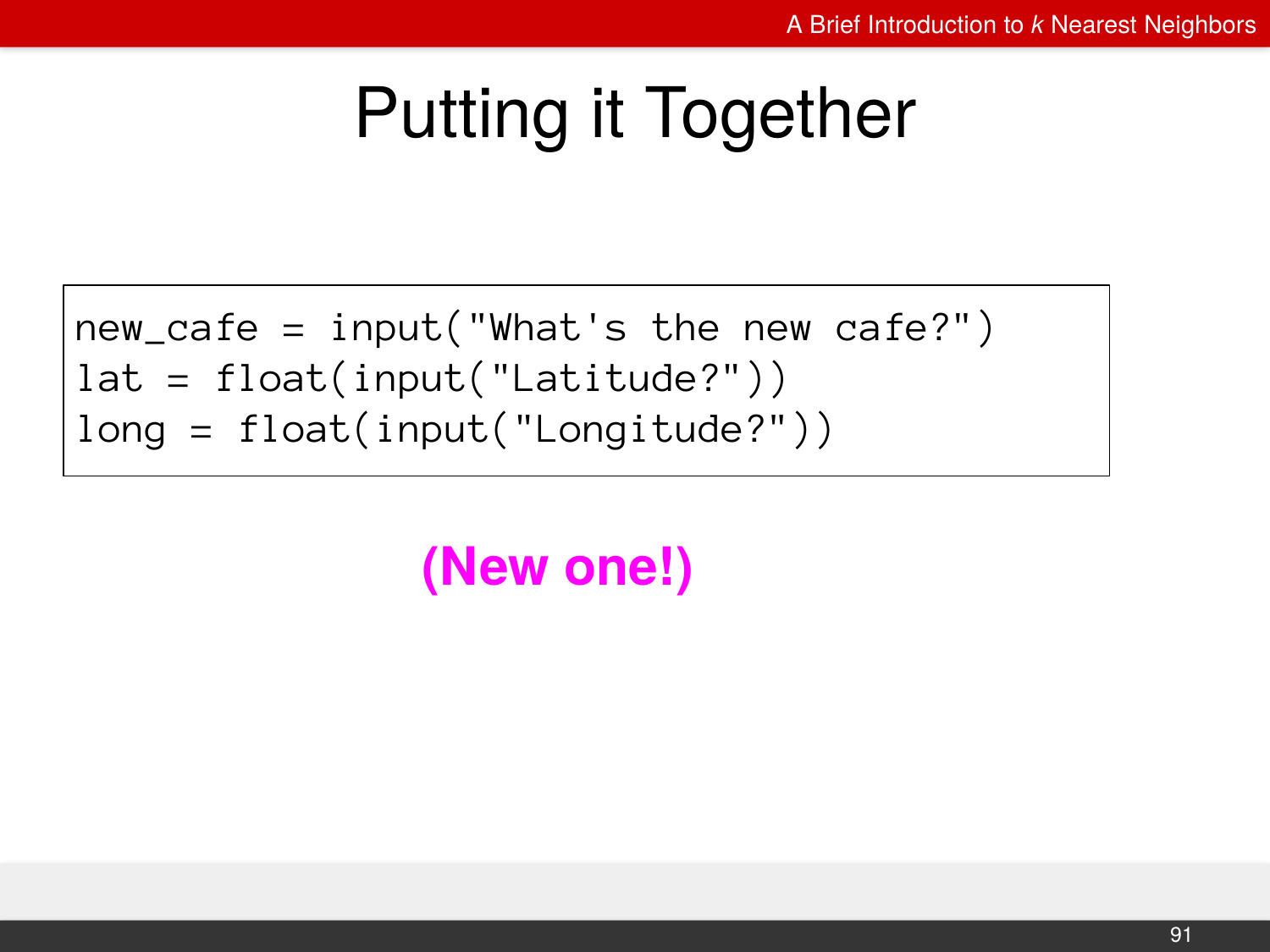

# Putting it Together
new_cafe = input("What's the new cafe?")
lat = float(input("Latitude?"))
long = float(input("Longitude?"))

(New one!)
91